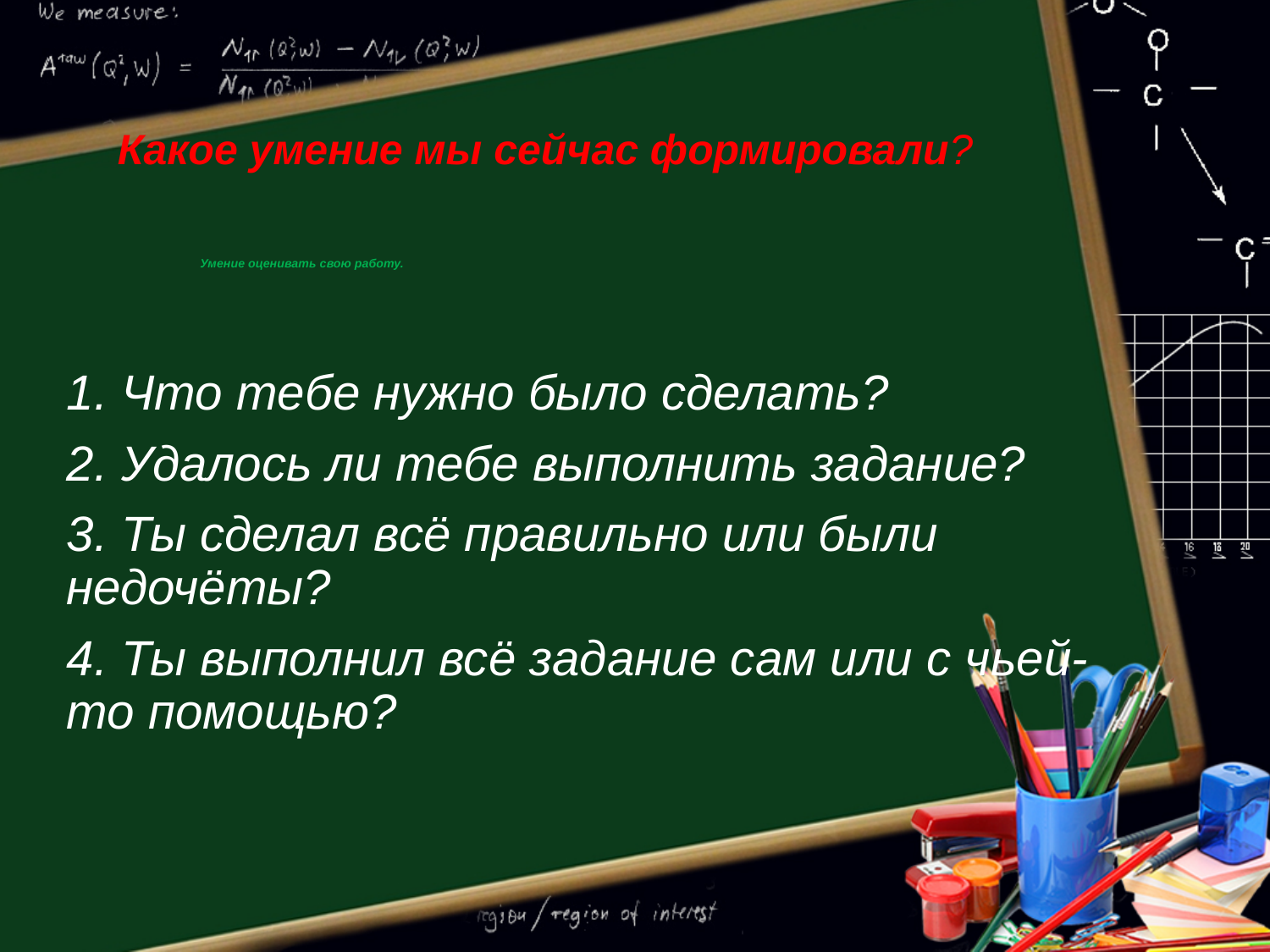

Какое умение мы сейчас формировали?
# Умение оценивать свою работу.
1. Что тебе нужно было сделать?
2. Удалось ли тебе выполнить задание?
3. Ты сделал всё правильно или были недочёты?
4. Ты выполнил всё задание сам или с чьей-то помощью?